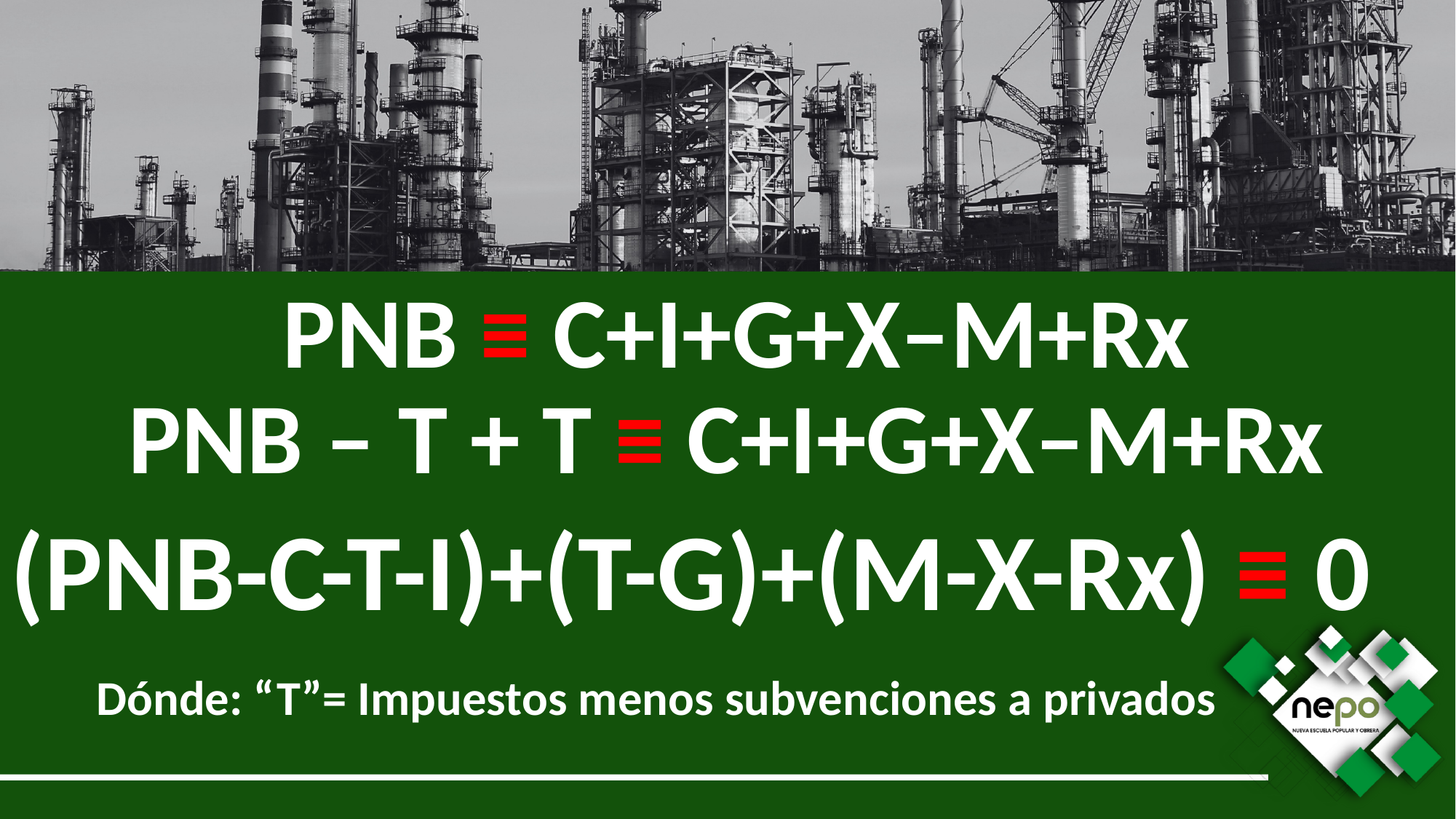

PNB ≡ C+I+G+X–M+Rx
PNB – T + T ≡ C+I+G+X–M+Rx
(PNB-C-T-I)+(T-G)+(M-X-Rx) ≡ 0
Dónde: “T”= Impuestos menos subvenciones a privados